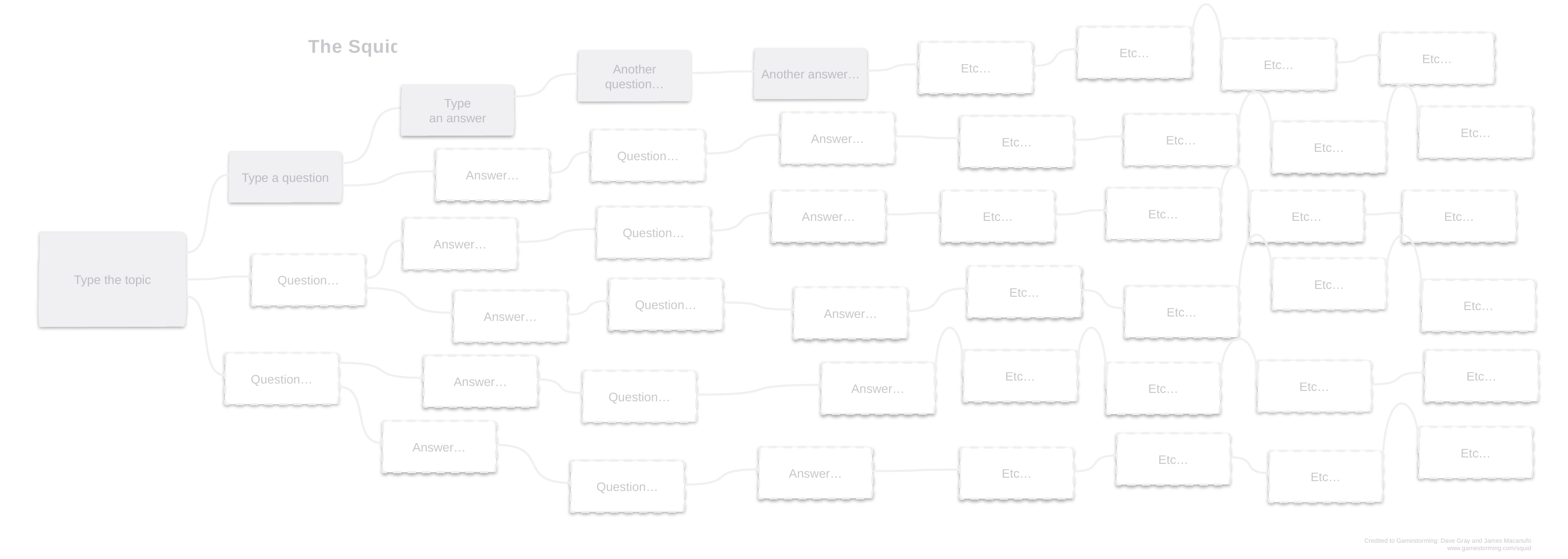

Etc…
The Squid
Etc…
Etc…
Etc…
Another answer…
Another question…
Type
an answer
Etc…
Answer…
Etc…
Etc…
Etc…
Question…
Answer…
Type a question
Etc…
Answer…
Etc…
Etc…
Etc…
Question…
Answer…
Type the topic
Question…
Etc…
Etc…
Question…
Etc…
Etc…
Answer…
Answer…
Etc…
Etc…
Question…
Answer…
Etc…
Answer…
Etc…
Question…
Answer…
Etc…
Etc…
Answer…
Etc…
Etc…
Question…
Credited to Gamestorming: Dave Gray and James Macanufo
www.gamestorming.com/squid